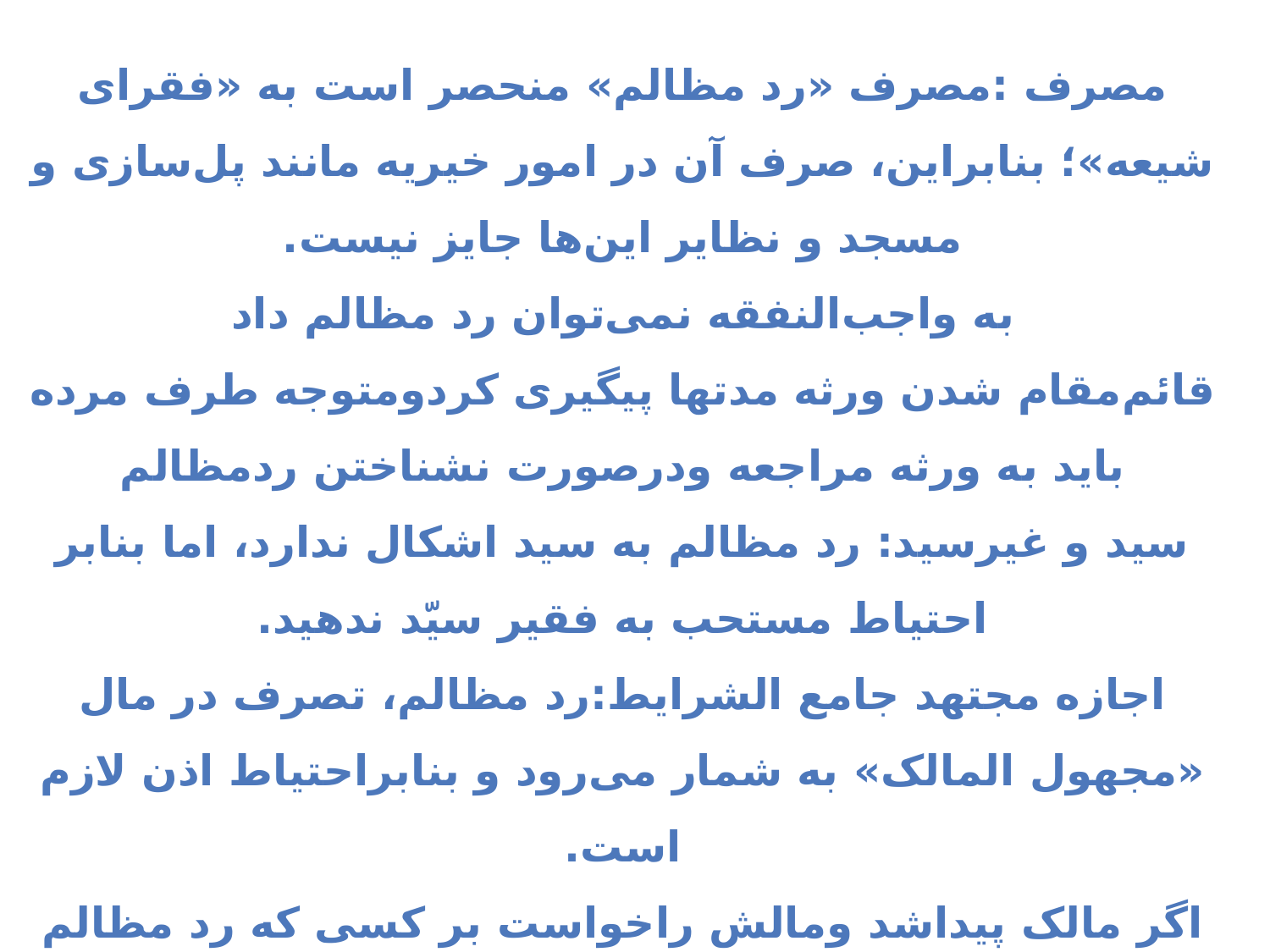

مصرف :مصرف «رد مظالم» منحصر است به «فقرای شیعه»؛ بنابراین، صرف آن در امور خيريه مانند پل‌سازى و مسجد و نظایر اين‌ها جايز نيست.
به واجب‌النفقه نمی‌توان رد مظالم داد
قائم‌مقام شدن ورثه مدتها پیگیری کردومتوجه طرف مرده باید به ورثه مراجعه ودرصورت نشناختن ردمظالم
سید و غیرسید: رد مظالم به سید اشکال ندارد، اما بنابر احتیاط مستحب به فقیر سیّد ندهید.
اجازه مجتهد جامع الشرایط:رد مظالم، تصرف در مال «مجهول المالک» به شمار می‌رود و بنابراحتیاط اذن لازم است.
اگر مالک پیداشد ومالش راخواست بر کسی که رد مظالم نموده، واجب می‌باشد تا مال وی را بپردازد.